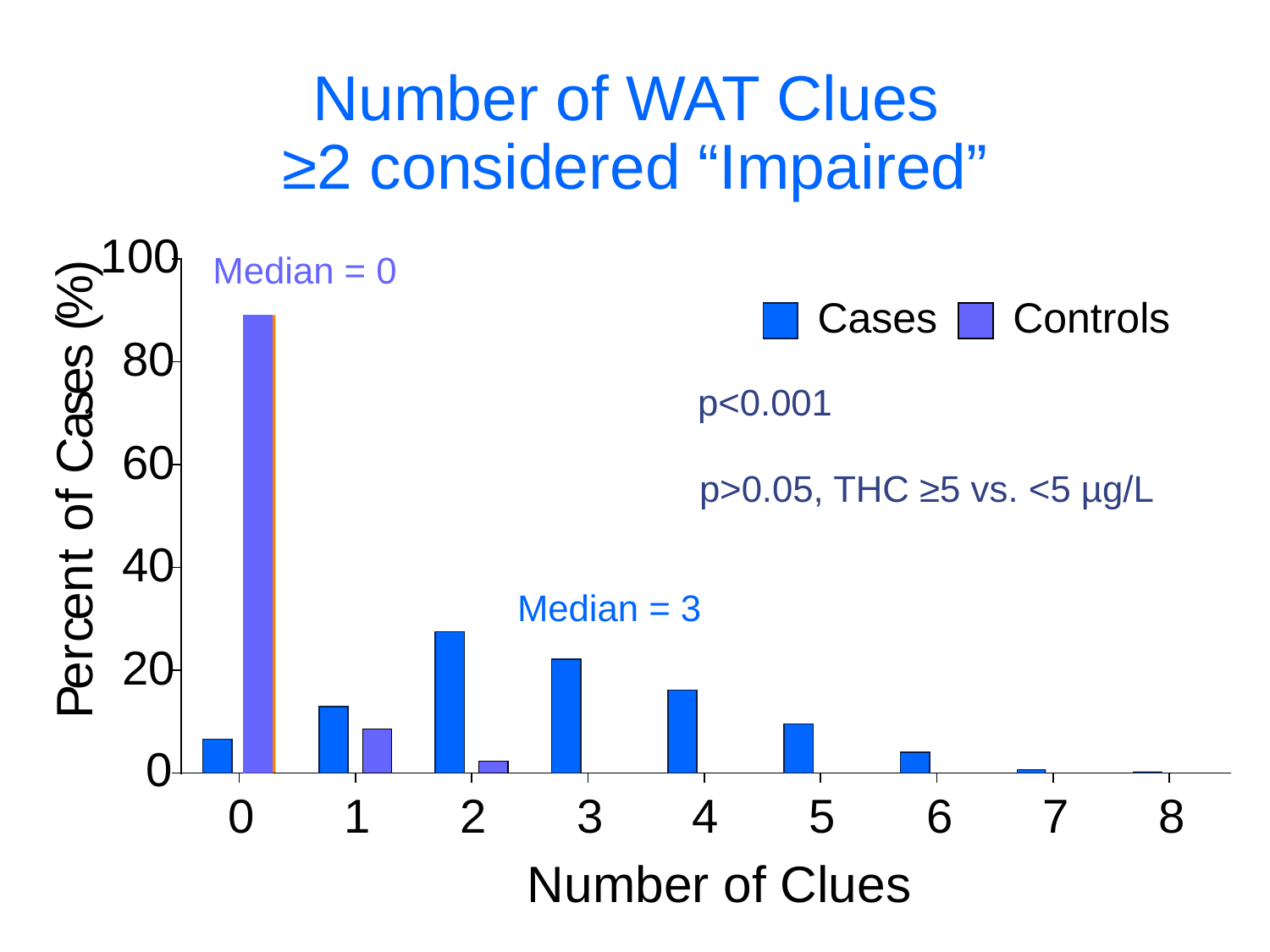

Number of WAT Clues
≥2 considered “Impaired”

100
)

%
Cases
Controls
(

s
80
e
s
a
C
60

f
o

t
40
n
e
c
r

20
e

P

0

0
1
2
3
4
5
6
7
8
Number of Clues
Median = 0
p<0.001
p>0.05, THC ≥5 vs. <5 µg/L
Median = 3